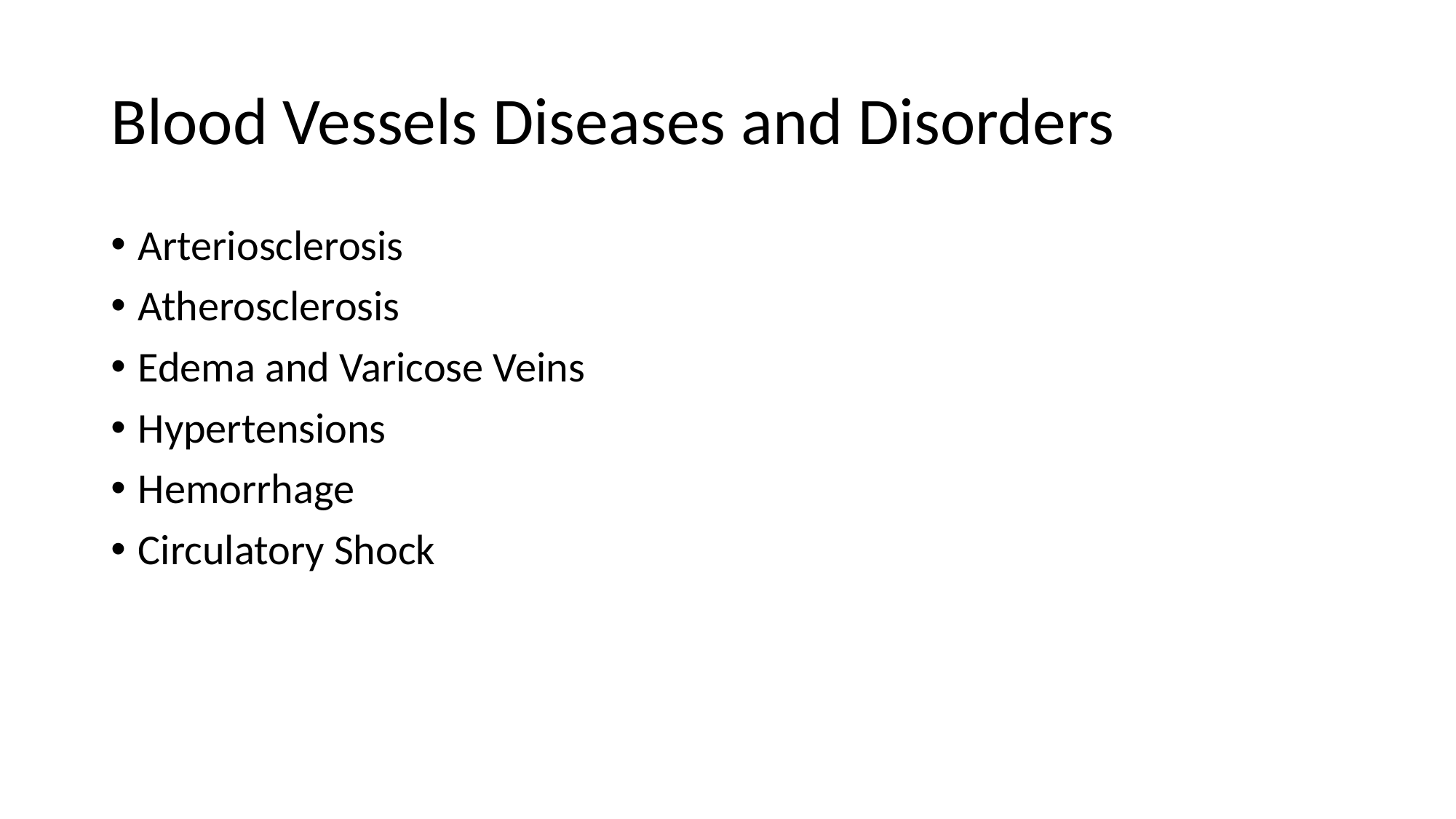

# Blood Vessels Diseases and Disorders
Arteriosclerosis
Atherosclerosis
Edema and Varicose Veins
Hypertensions
Hemorrhage
Circulatory Shock